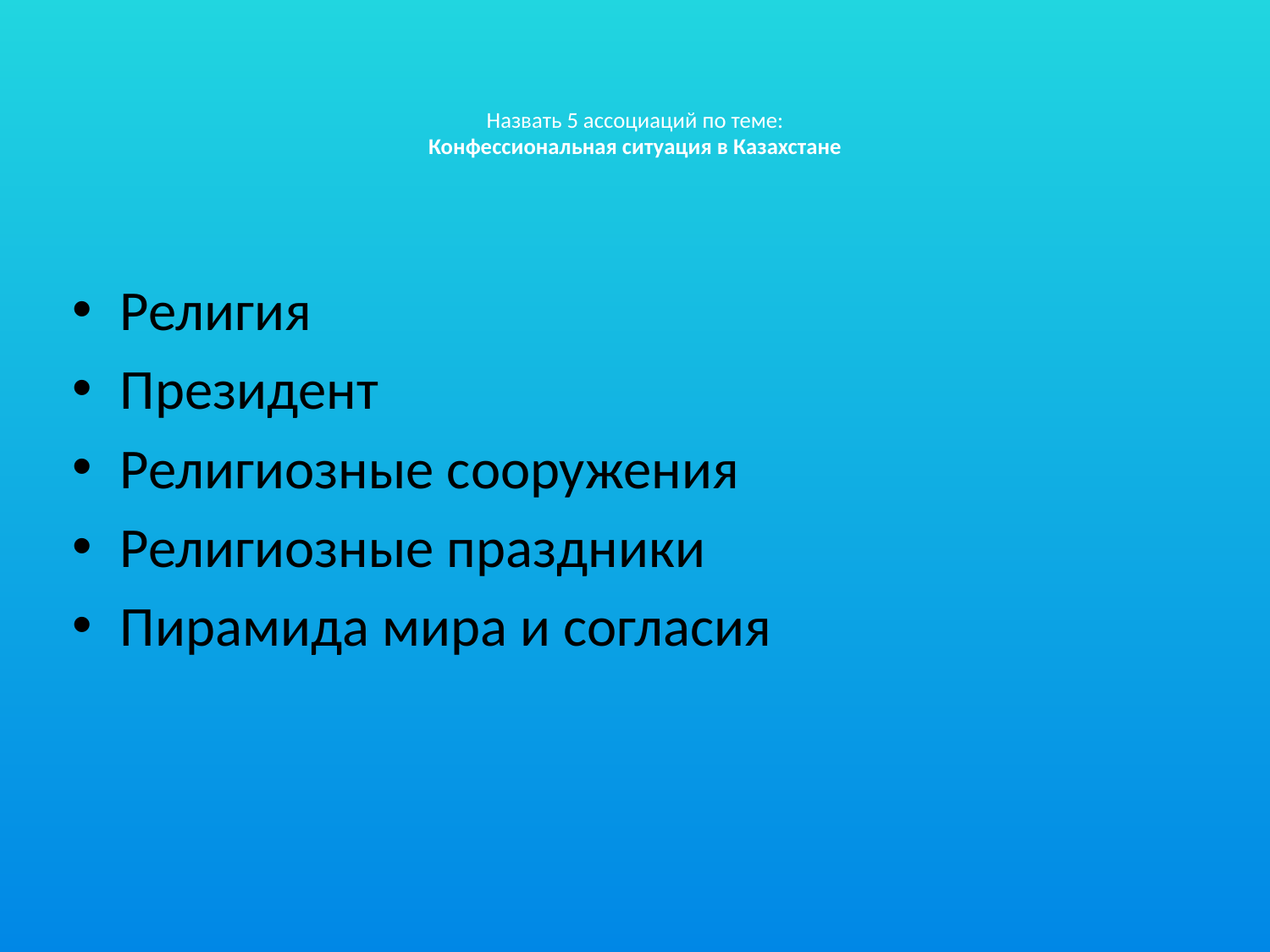

# Назвать 5 ассоциаций по теме: Конфессиональная ситуация в Казахстане
Религия
Президент
Религиозные сооружения
Религиозные праздники
Пирамида мира и согласия